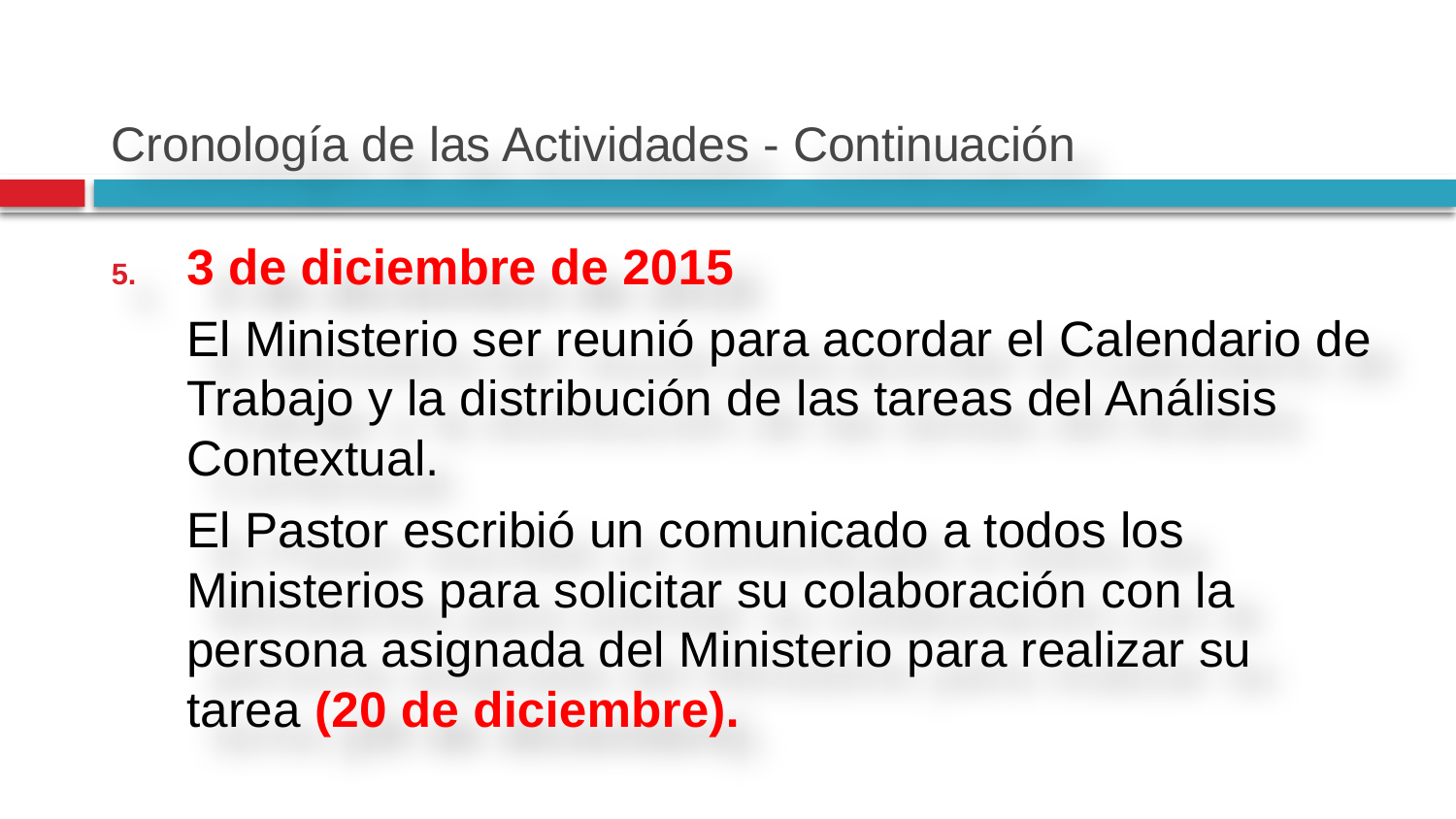

# Cronología de las Actividades - Continuación
3 de diciembre de 2015
El Ministerio ser reunió para acordar el Calendario de Trabajo y la distribución de las tareas del Análisis Contextual.
El Pastor escribió un comunicado a todos los Ministerios para solicitar su colaboración con la persona asignada del Ministerio para realizar su tarea (20 de diciembre).